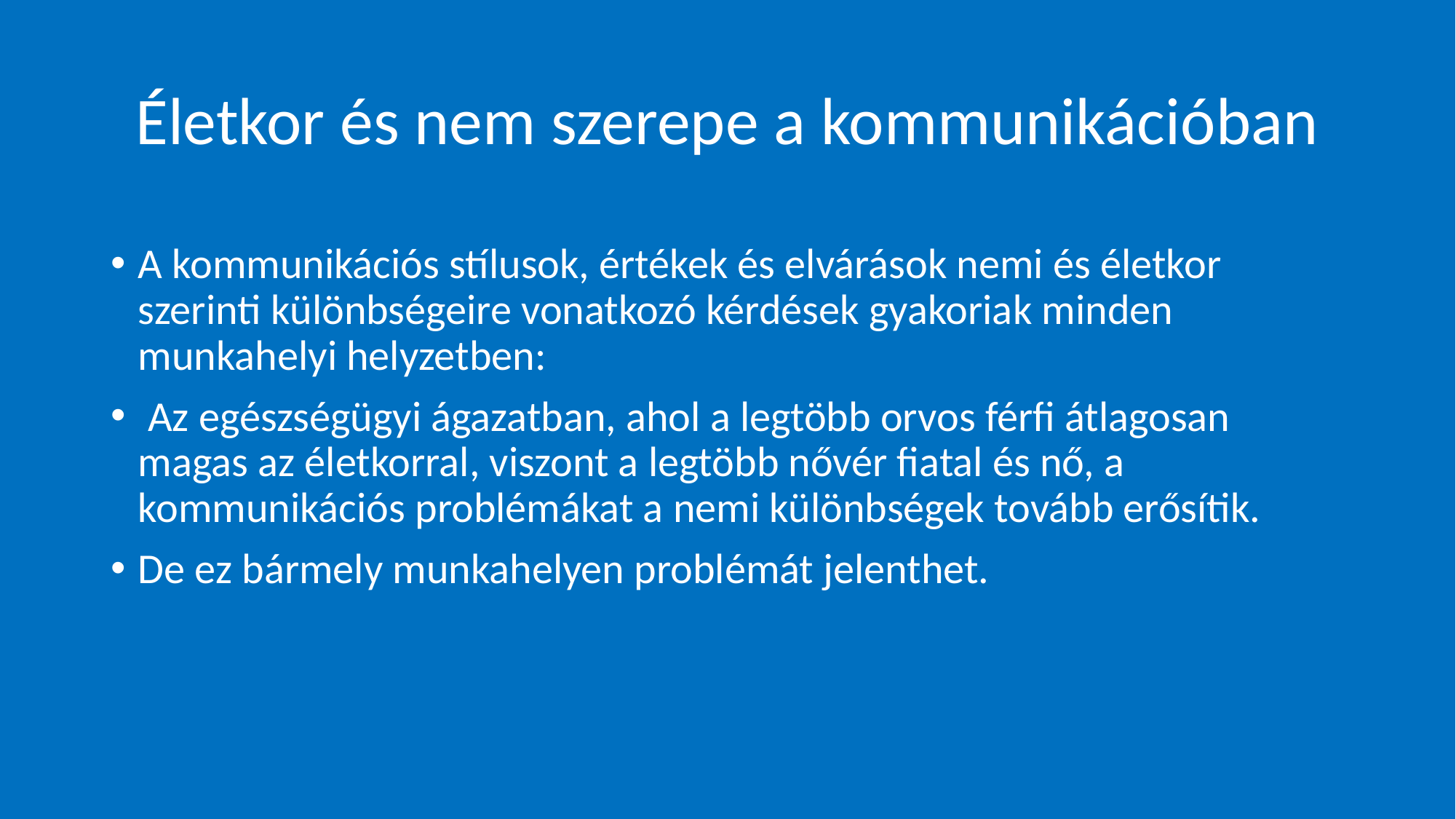

# Életkor és nem szerepe a kommunikációban

A kommunikációs stílusok, értékek és elvárások nemi és életkor szerinti különbségeire vonatkozó kérdések gyakoriak minden munkahelyi helyzetben:
 Az egészségügyi ágazatban, ahol a legtöbb orvos férfi átlagosan magas az életkorral, viszont a legtöbb nővér fiatal és nő, a kommunikációs problémákat a nemi különbségek tovább erősítik.
De ez bármely munkahelyen problémát jelenthet.